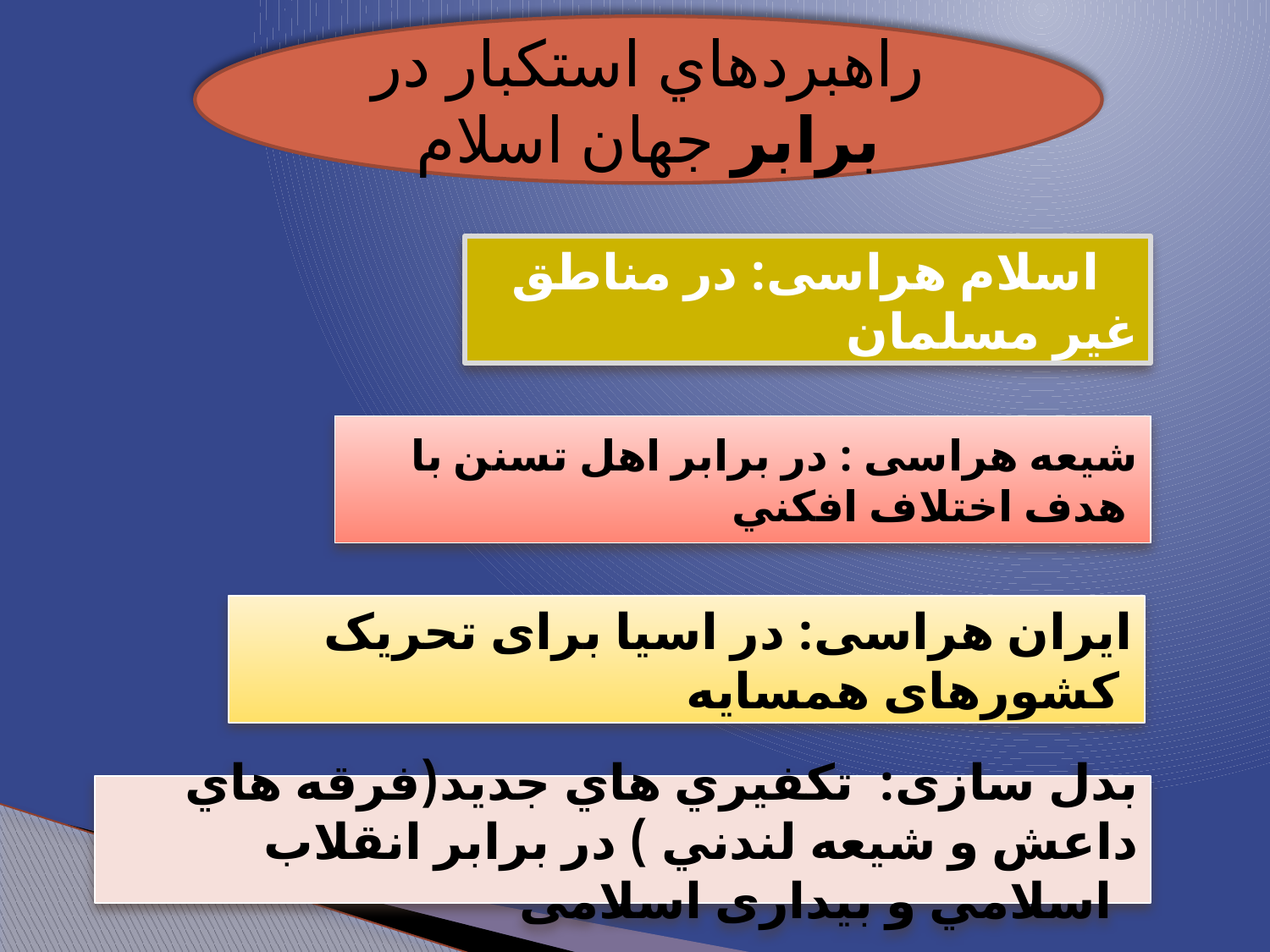

راهبردهاي استكبار در برابر جهان اسلام
   اسلام هراسی: در مناطق غیر مسلمان
شیعه هراسی : در برابر اهل تسنن با هدف اختلاف افكني
ایران هراسی: در اسیا برای تحریک کشورهای همسایه
بدل سازی:  تكفيري هاي جديد(فرقه هاي داعش و شيعه لندني ) در برابر انقلاب اسلامي و بیداری اسلامی